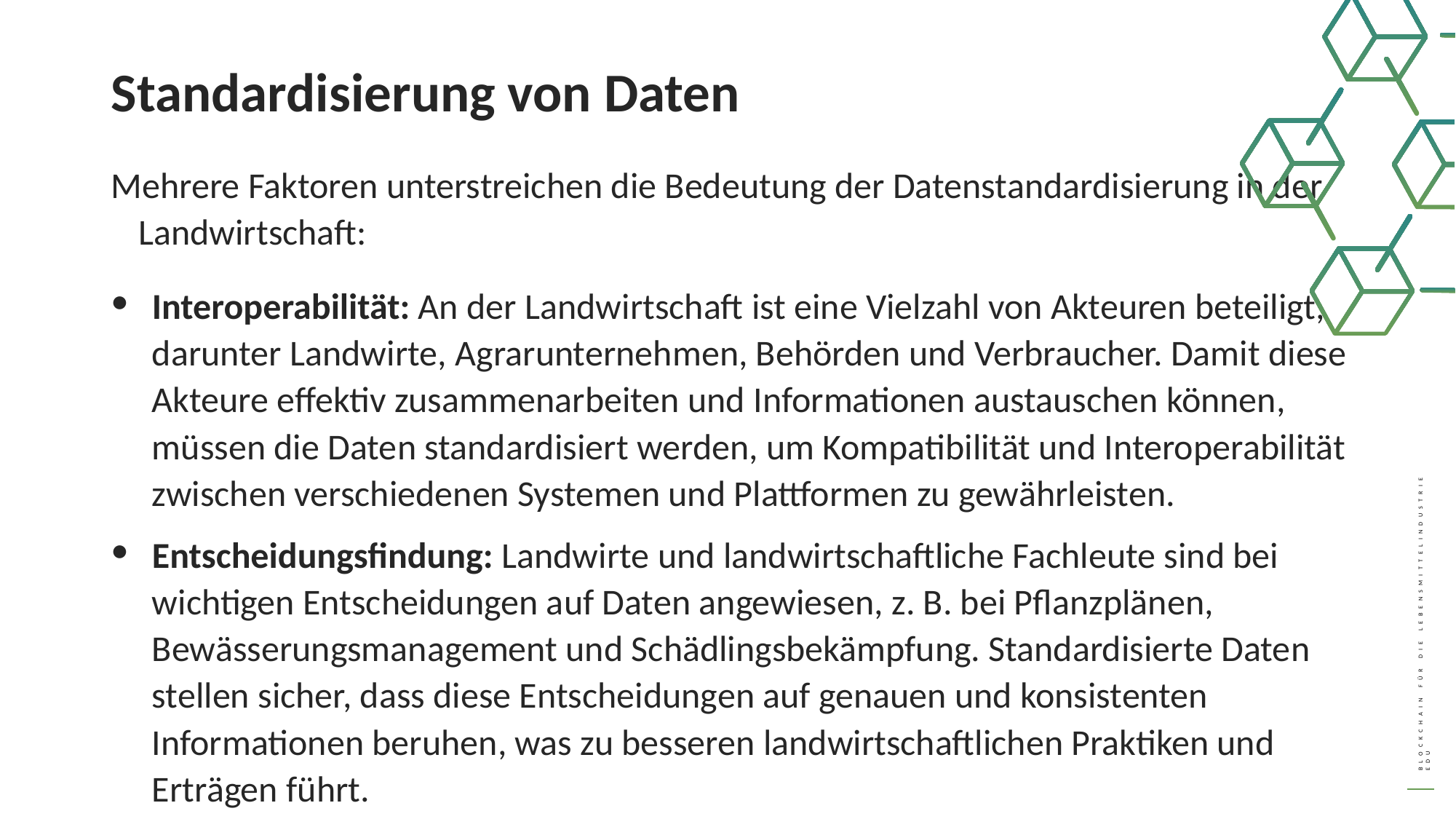

Standardisierung von Daten
Mehrere Faktoren unterstreichen die Bedeutung der Datenstandardisierung in der Landwirtschaft:
Interoperabilität: An der Landwirtschaft ist eine Vielzahl von Akteuren beteiligt, darunter Landwirte, Agrarunternehmen, Behörden und Verbraucher. Damit diese Akteure effektiv zusammenarbeiten und Informationen austauschen können, müssen die Daten standardisiert werden, um Kompatibilität und Interoperabilität zwischen verschiedenen Systemen und Plattformen zu gewährleisten.
Entscheidungsfindung: Landwirte und landwirtschaftliche Fachleute sind bei wichtigen Entscheidungen auf Daten angewiesen, z. B. bei Pflanzplänen, Bewässerungsmanagement und Schädlingsbekämpfung. Standardisierte Daten stellen sicher, dass diese Entscheidungen auf genauen und konsistenten Informationen beruhen, was zu besseren landwirtschaftlichen Praktiken und Erträgen führt.